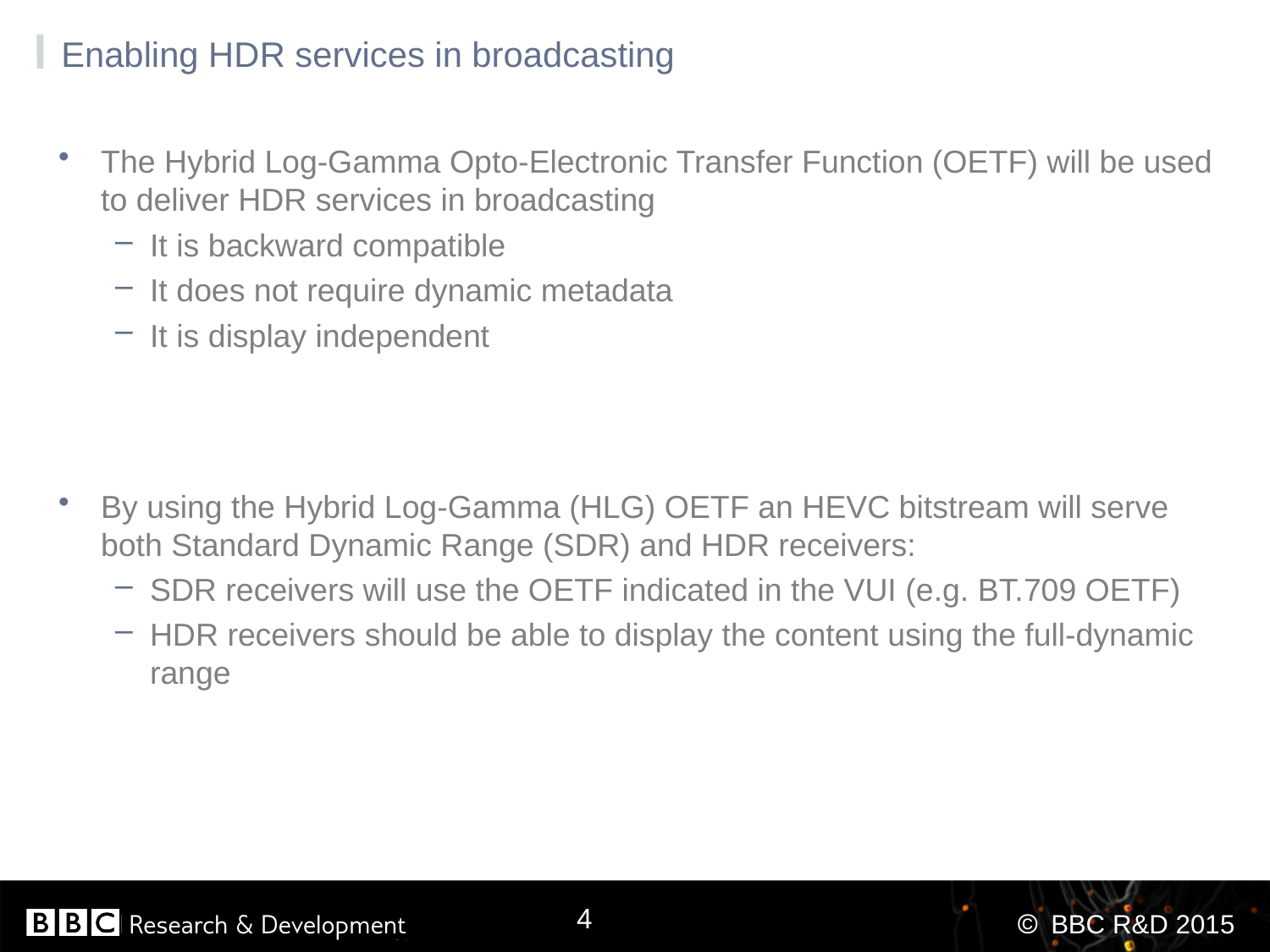

# Enabling HDR services in broadcasting
The Hybrid Log-Gamma Opto-Electronic Transfer Function (OETF) will be used to deliver HDR services in broadcasting
It is backward compatible
It does not require dynamic metadata
It is display independent

By using the Hybrid Log-Gamma (HLG) OETF an HEVC bitstream will serve both Standard Dynamic Range (SDR) and HDR receivers:
SDR receivers will use the OETF indicated in the VUI (e.g. BT.709 OETF)
HDR receivers should be able to display the content using the full-dynamic range